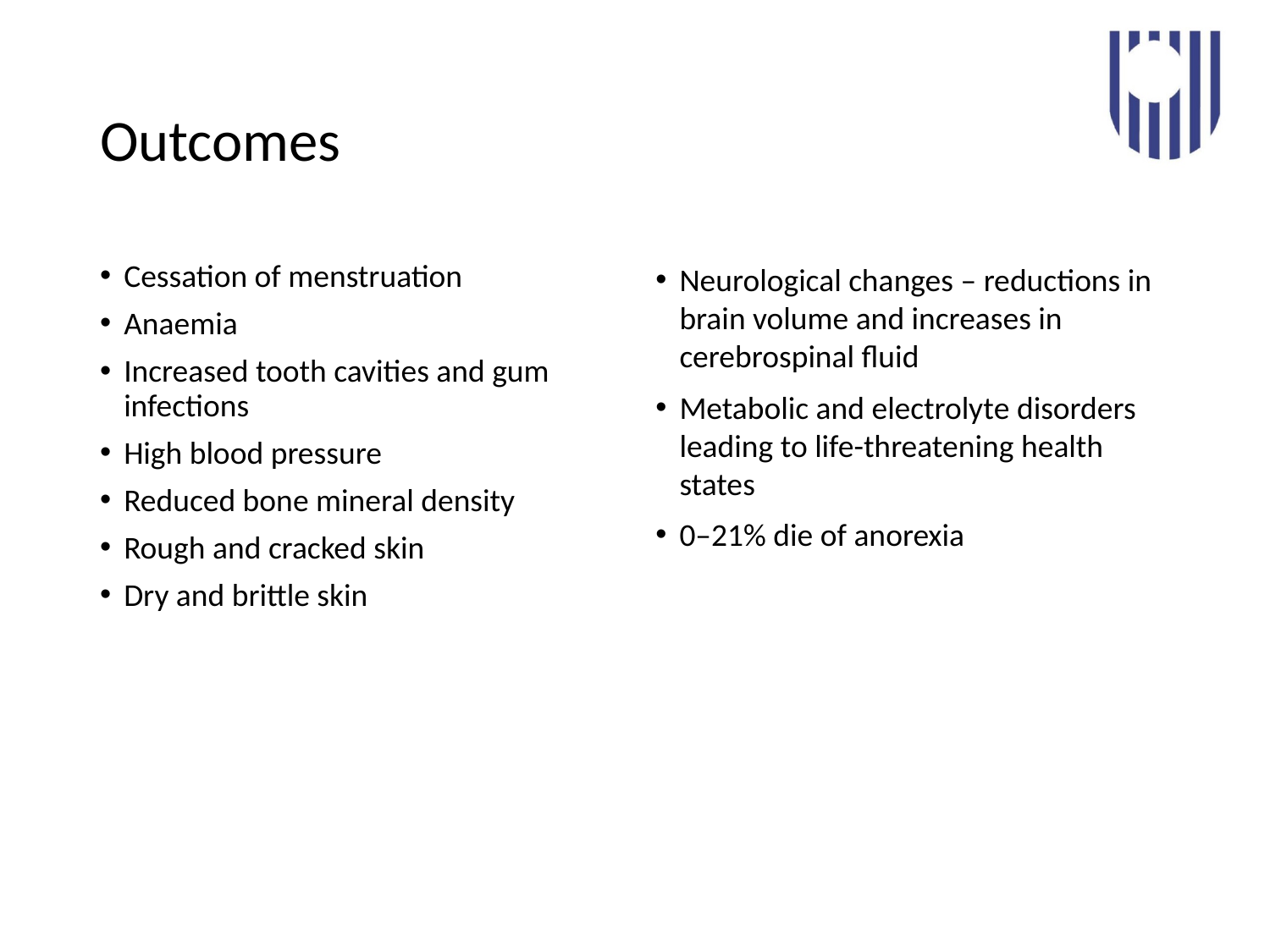

# Outcomes
Cessation of menstruation
Anaemia
Increased tooth cavities and gum infections
High blood pressure
Reduced bone mineral density
Rough and cracked skin
Dry and brittle skin
Neurological changes – reductions in brain volume and increases in cerebrospinal fluid
Metabolic and electrolyte disorders leading to life-threatening health states
0–21% die of anorexia